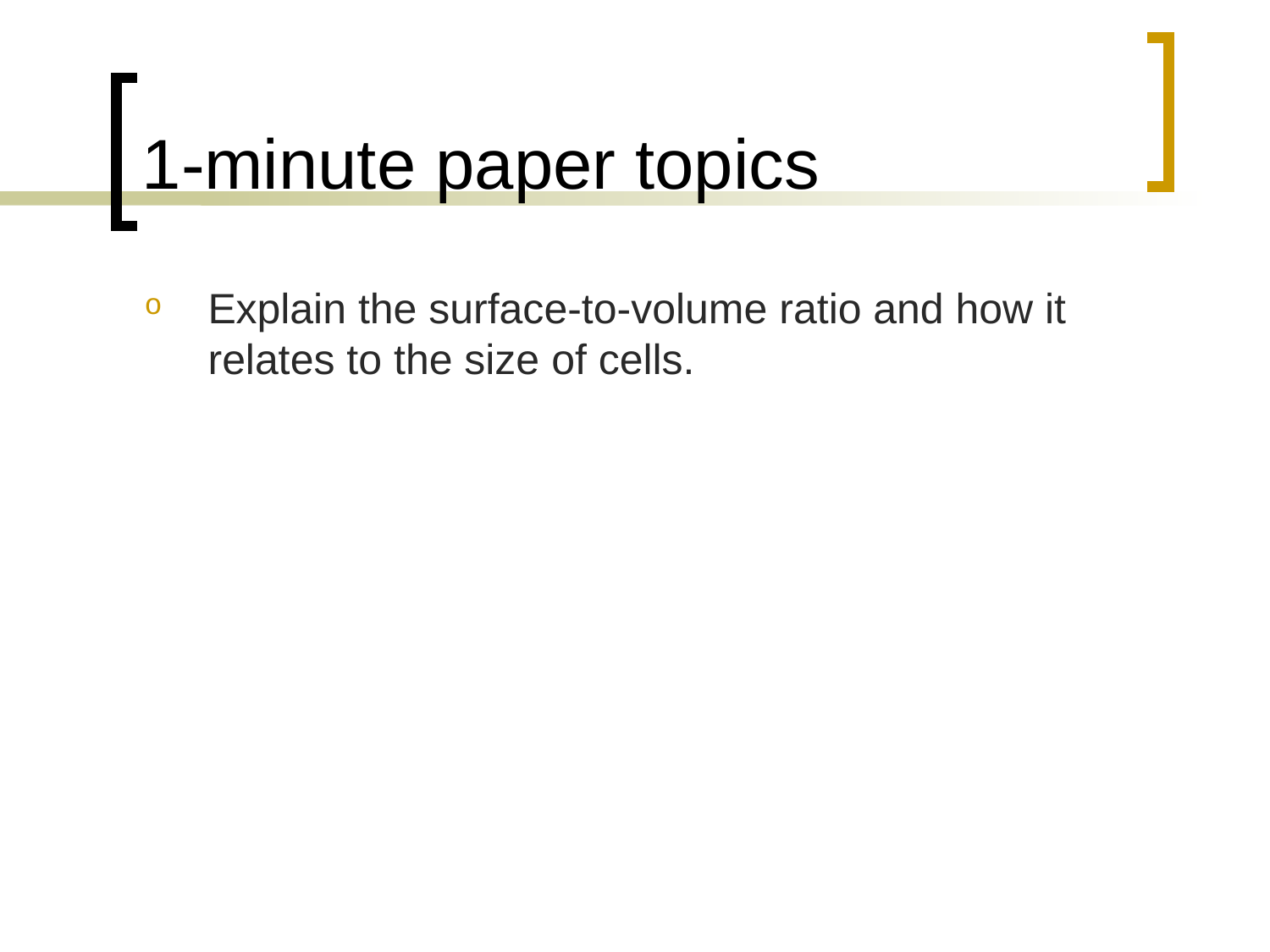

# 1-minute paper topics
Explain the surface-to-volume ratio and how it relates to the size of cells.